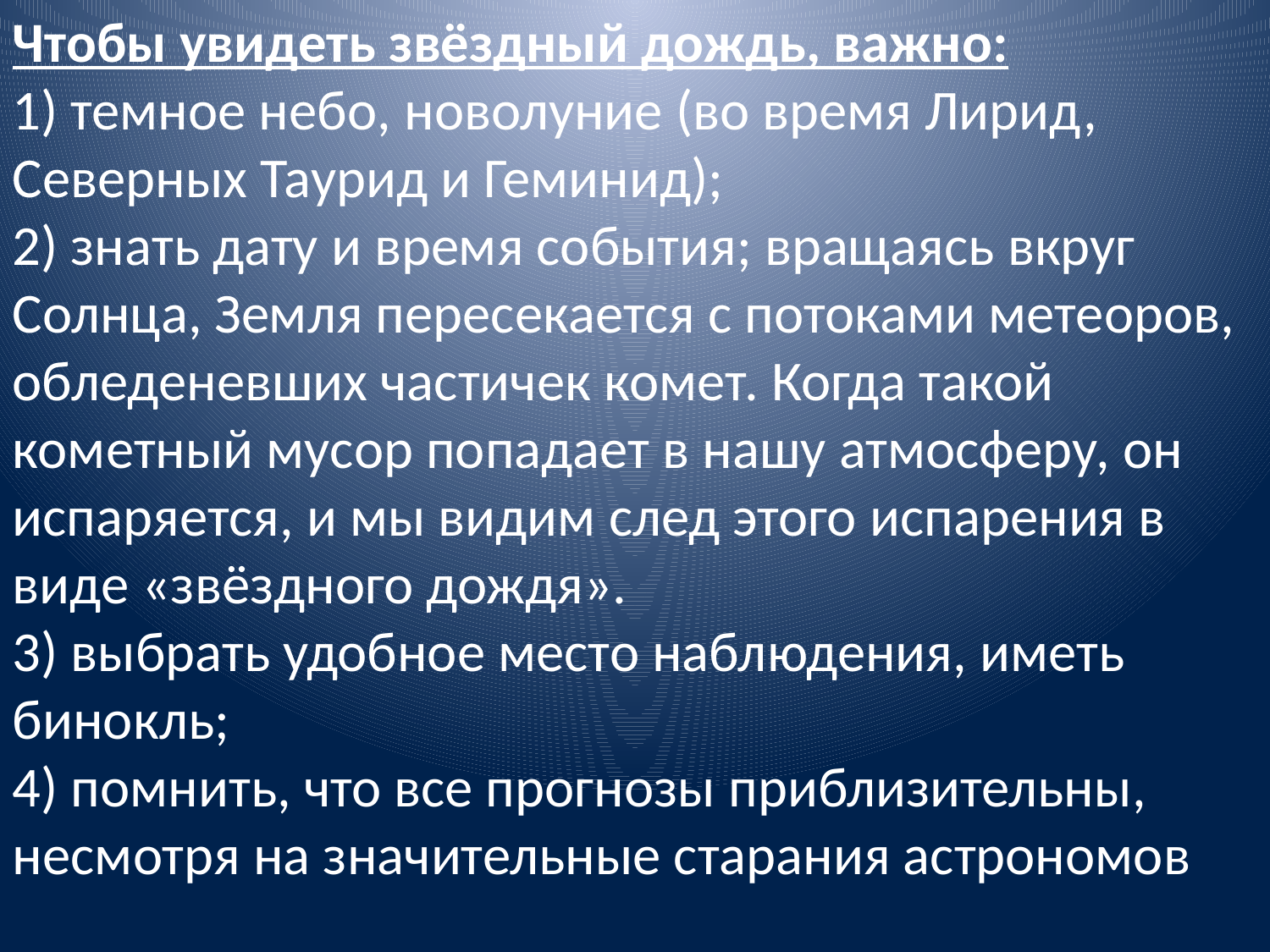

Чтобы увидеть звёздный дождь, важно:
1) темное небо, новолуние (во время Лирид, Северных Таурид и Геминид);
2) знать дату и время события; вращаясь вкруг Солнца, Земля пересекается с потоками метеоров, обледеневших частичек комет. Когда такой кометный мусор попадает в нашу атмосферу, он испаряется, и мы видим след этого испарения в виде «звёздного дождя».
3) выбрать удобное место наблюдения, иметь бинокль;
4) помнить, что все прогнозы приблизительны, несмотря на значительные старания астрономов